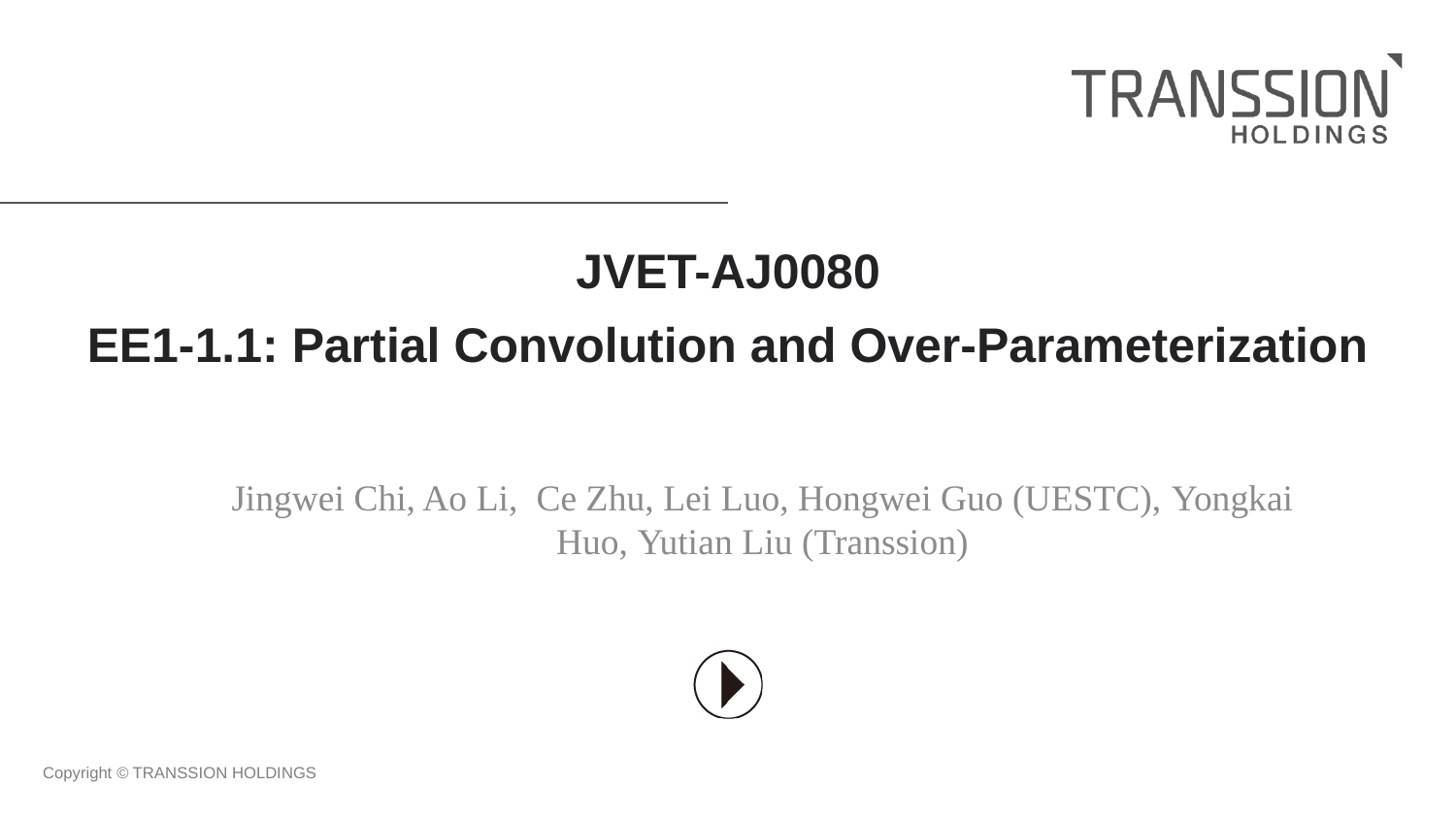

JVET-AJ0080
# EE1-1.1: Partial Convolution and Over-Parameterization
Jingwei Chi, Ao Li,  Ce Zhu, Lei Luo, Hongwei Guo (UESTC), Yongkai Huo, Yutian Liu (Transsion)